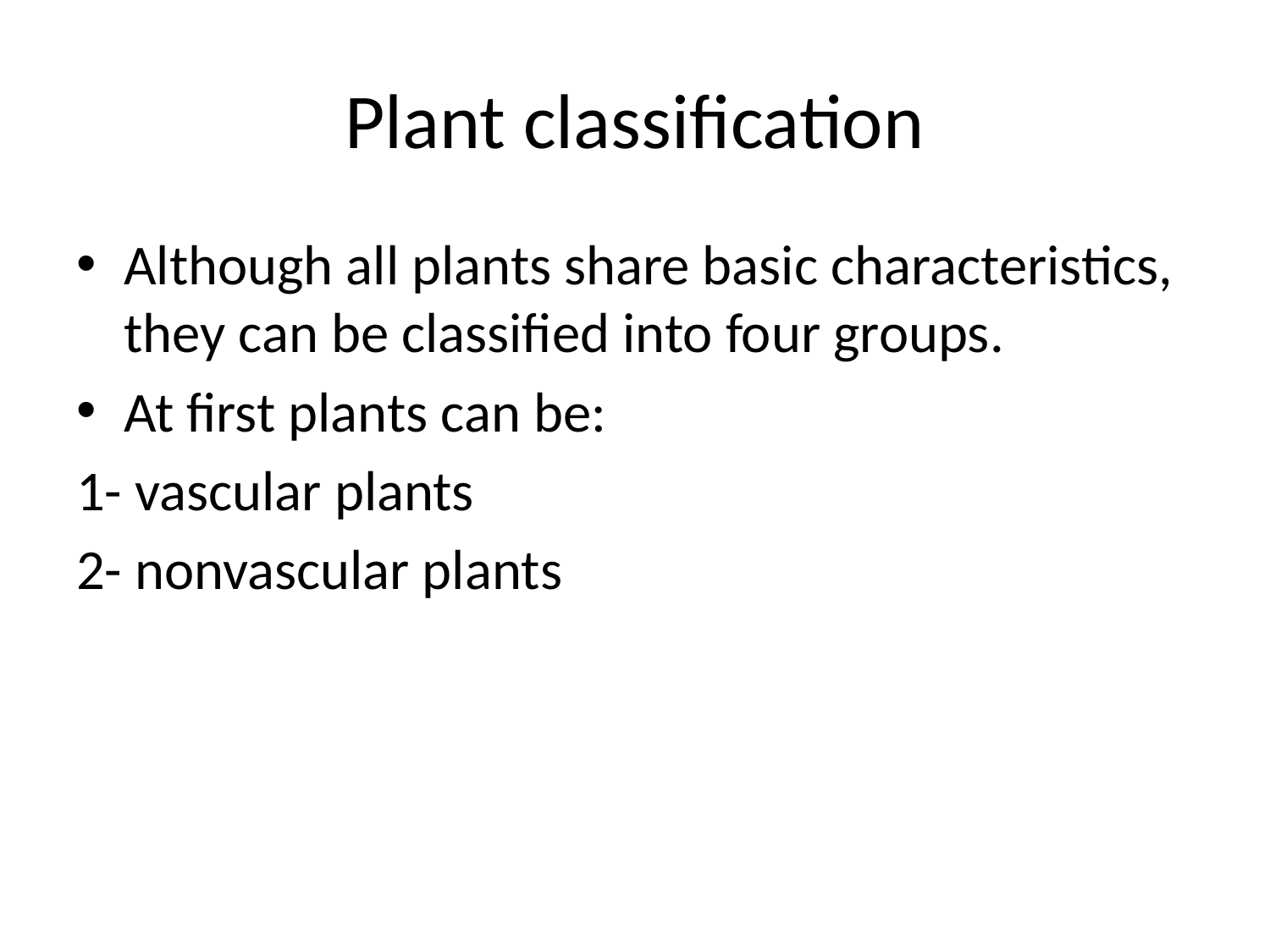

# Plant classification
Although all plants share basic characteristics, they can be classified into four groups.
At first plants can be:
1- vascular plants
2- nonvascular plants